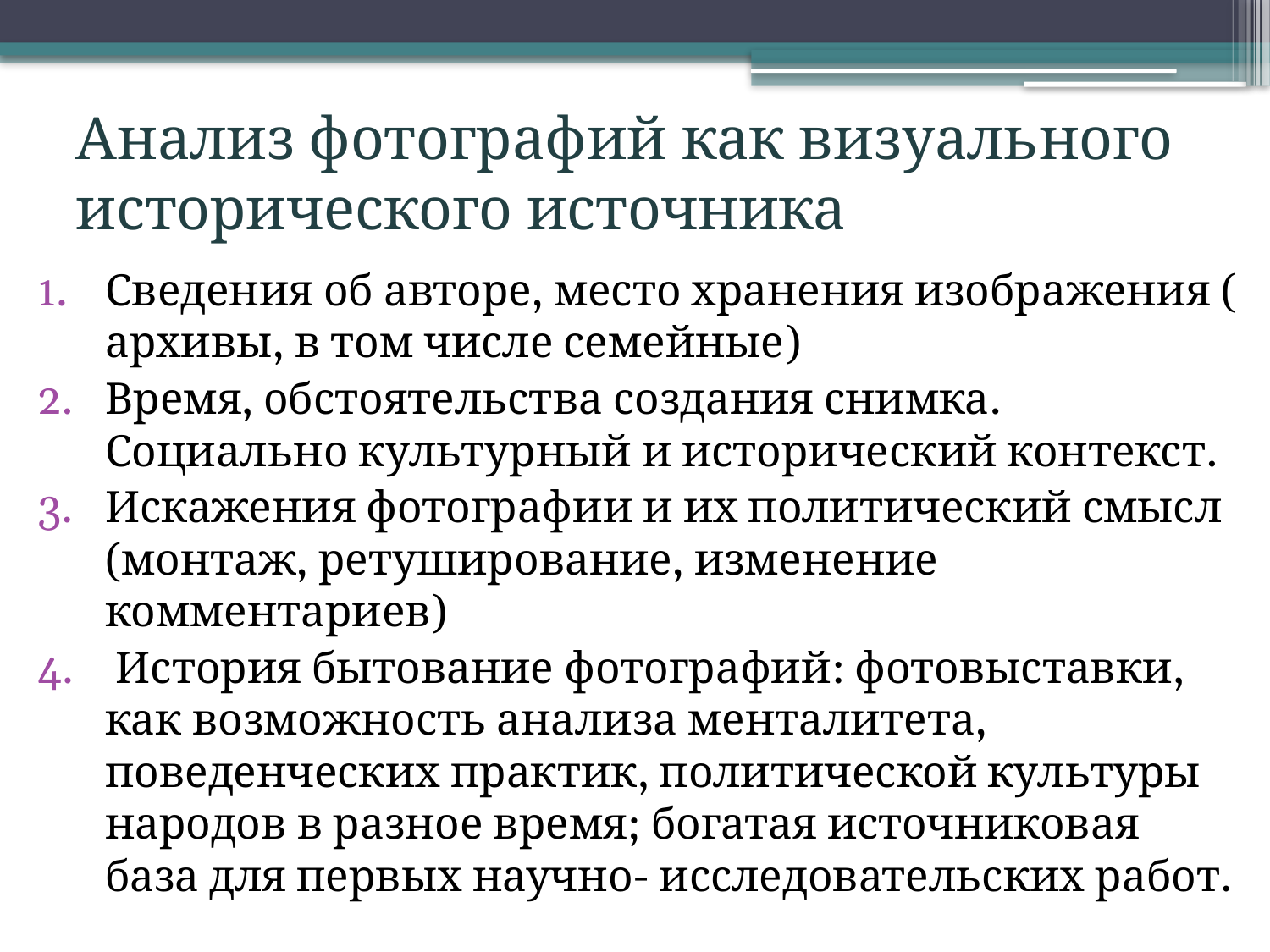

# Анализ фотографий как визуального  исторического источника
Сведения об авторе, место хранения изображения ( архивы, в том числе семейные)
Время, обстоятельства создания снимка. Социально культурный и исторический контекст.
Искажения фотографии и их политический смысл (монтаж, ретуширование, изменение комментариев)
 История бытование фотографий: фотовыставки, как возможность анализа менталитета, поведенческих практик, политической культуры народов в разное время; богатая источниковая база для первых научно- исследовательских работ.